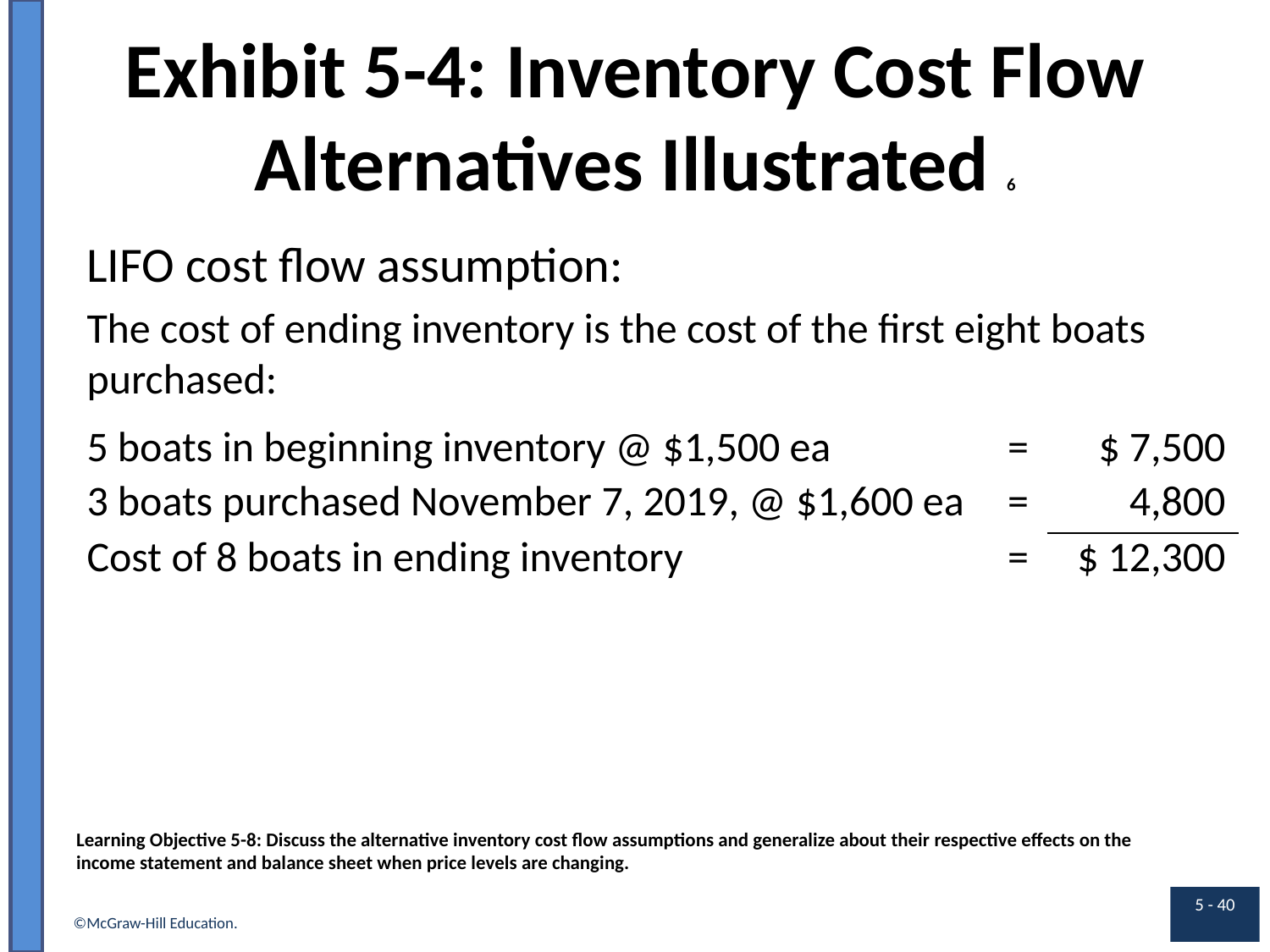

# Exhibit 5-4: Inventory Cost Flow Alternatives Illustrated 6
LIFO cost flow assumption:
The cost of ending inventory is the cost of the first eight boats purchased:
| 5 boats in beginning inventory @ $1,500 ea | = | $ 7,500 |
| --- | --- | --- |
| 3 boats purchased November 7, 2019, @ $1,600 ea | = | 4,800 |
| Cost of 8 boats in ending inventory | = | $ 12,300 |
Learning Objective 5-8: Discuss the alternative inventory cost flow assumptions and generalize about their respective effects on the income statement and balance sheet when price levels are changing.